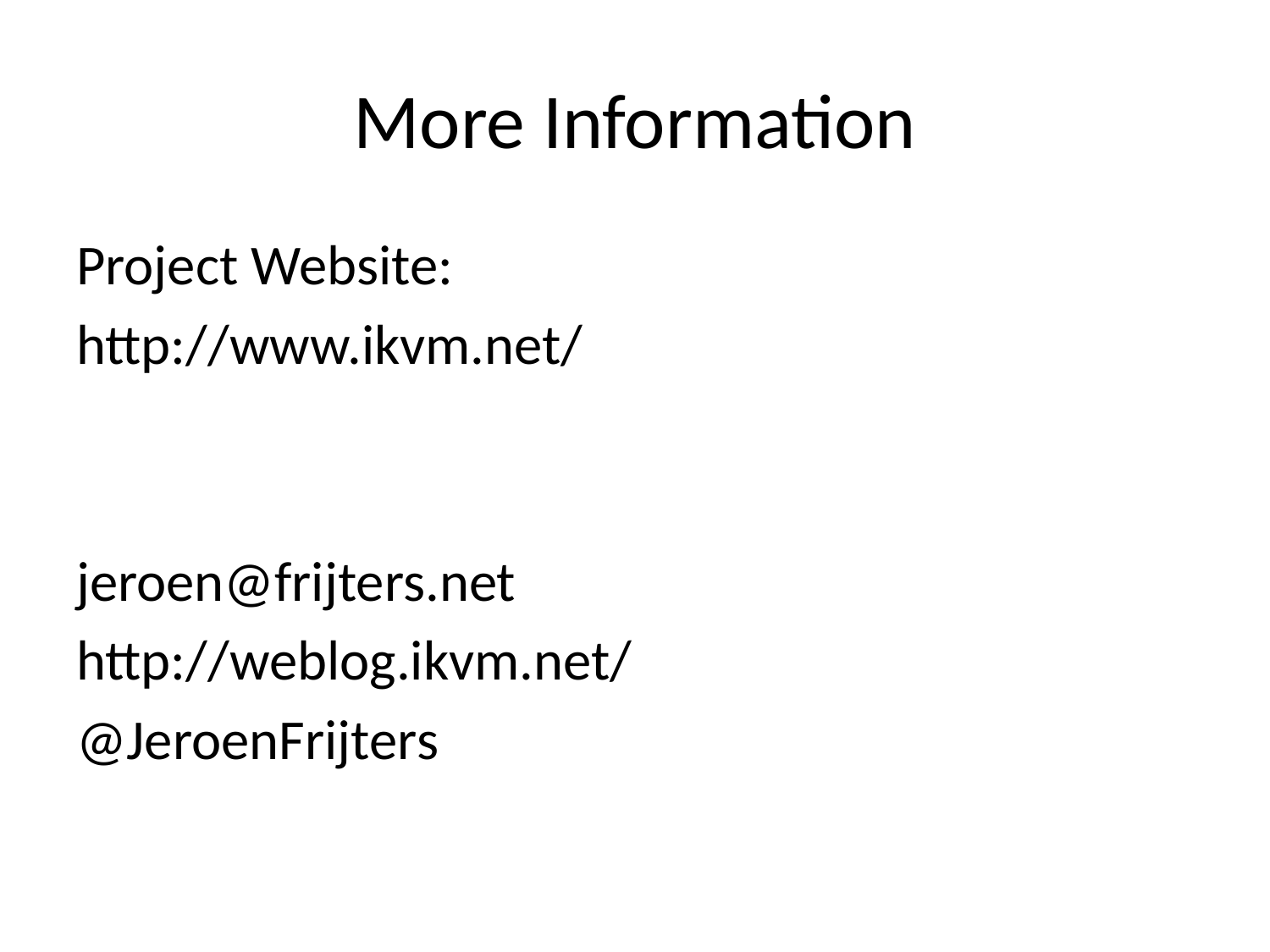

# More Information
Project Website:
http://www.ikvm.net/

jeroen@frijters.net
http://weblog.ikvm.net/
@JeroenFrijters